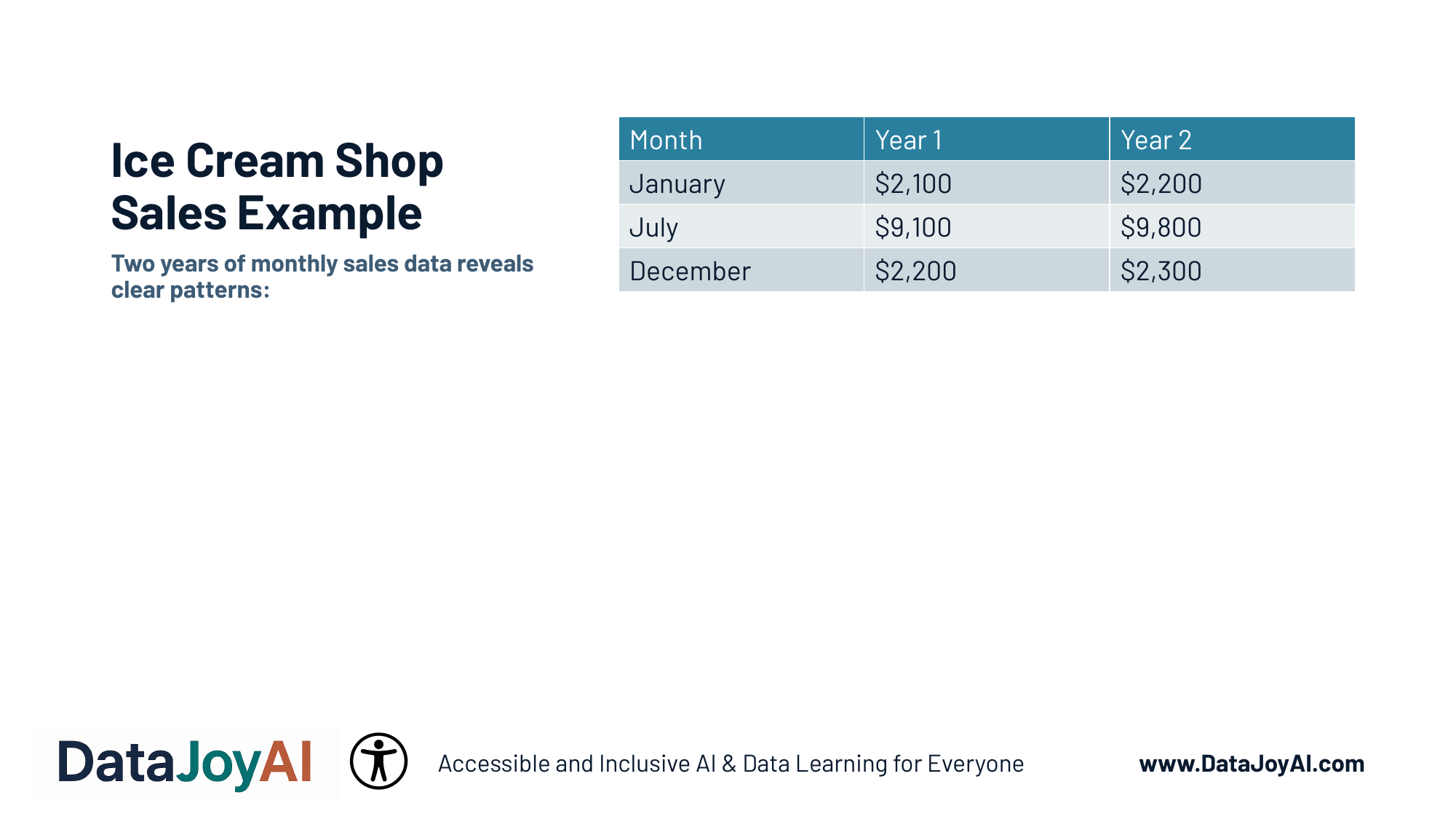

# Ice Cream Shop Sales Example
| Month | Year 1 | Year 2 |
| --- | --- | --- |
| January | $2,100 | $2,200 |
| July | $9,100 | $9,800 |
| December | $2,200 | $2,300 |
Two years of monthly sales data reveals clear patterns: